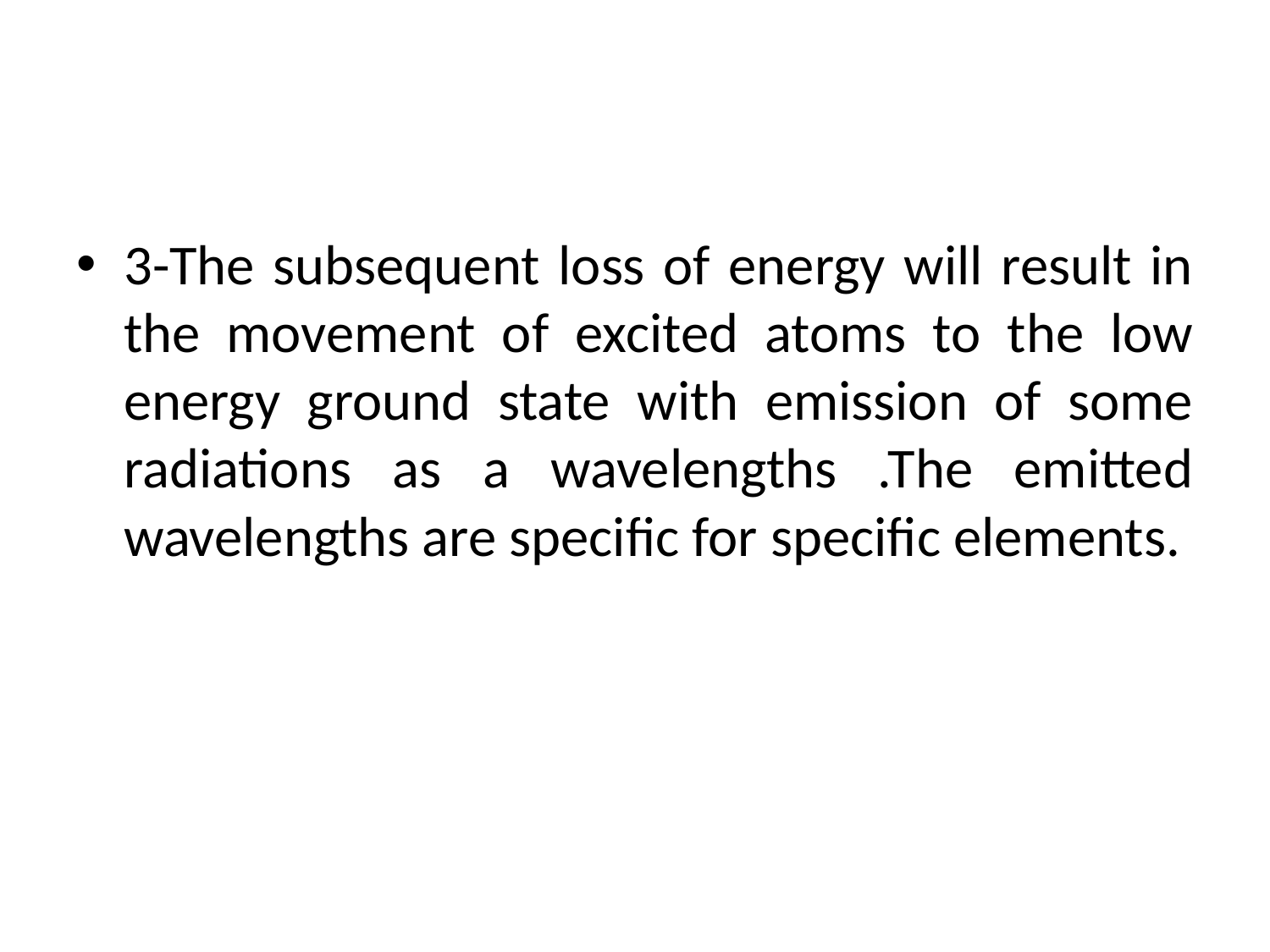

3-The subsequent loss of energy will result in the movement of excited atoms to the low energy ground state with emission of some radiations as a wavelengths .The emitted wavelengths are specific for specific elements.